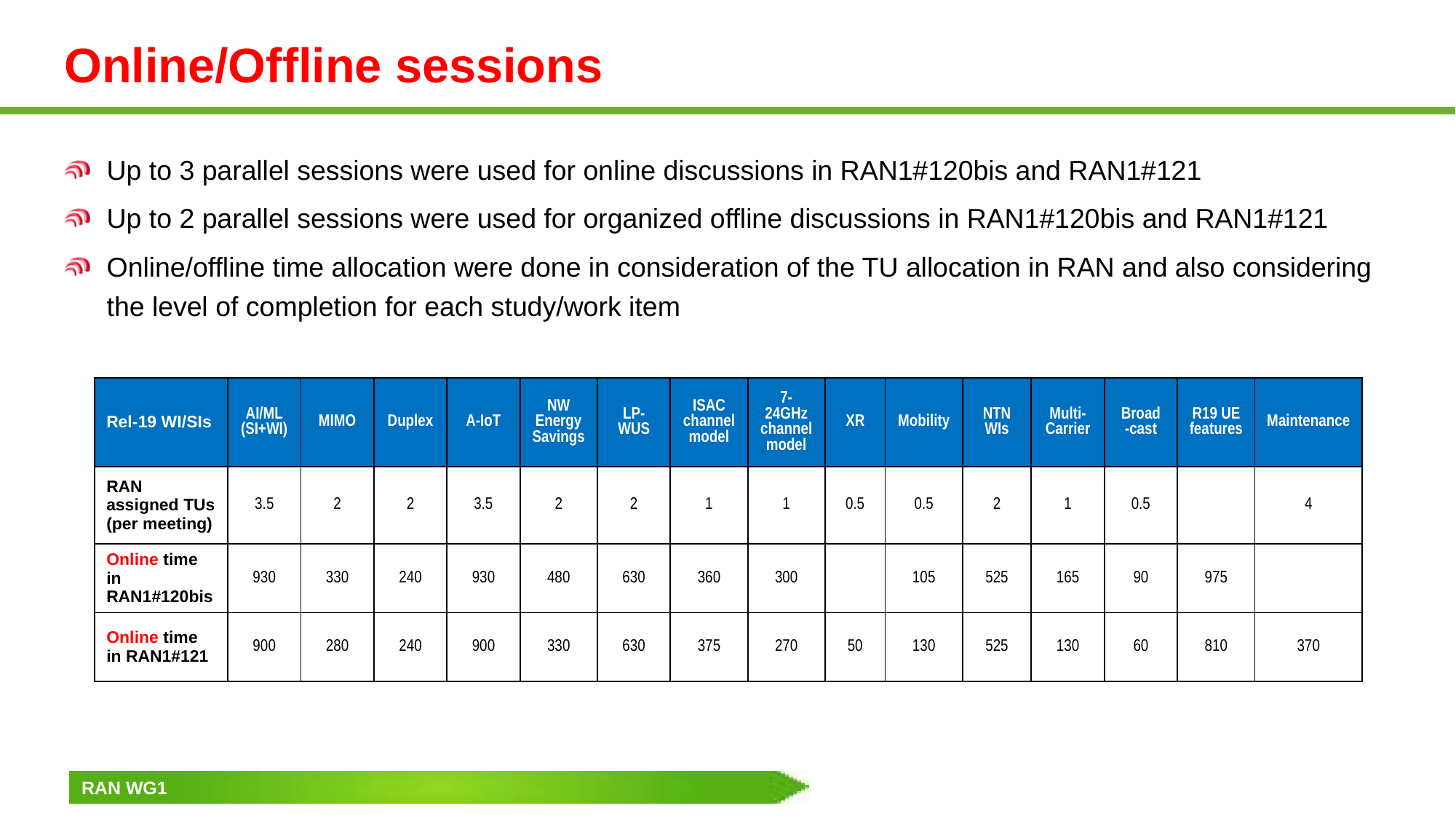

# Online/Offline sessions
Up to 3 parallel sessions were used for online discussions in RAN1#120bis and RAN1#121
Up to 2 parallel sessions were used for organized offline discussions in RAN1#120bis and RAN1#121
Online/offline time allocation were done in consideration of the TU allocation in RAN and also considering the level of completion for each study/work item

| Rel-19 WI/SIs | AI/ML (SI+WI) | MIMO | Duplex | A-IoT | NW Energy Savings | LP-WUS | ISAC channel model | 7-24GHz channel model | XR | Mobility | NTN WIs | Multi-Carrier | Broad -cast | R19 UE features | Maintenance |
| --- | --- | --- | --- | --- | --- | --- | --- | --- | --- | --- | --- | --- | --- | --- | --- |
| RAN assigned TUs (per meeting) | 3.5 | 2 | 2 | 3.5 | 2 | 2 | 1 | 1 | 0.5 | 0.5 | 2 | 1 | 0.5 |  | 4 |
| Online time in RAN1#120bis | 930 | 330 | 240 | 930 | 480 | 630 | 360 | 300 |  | 105 | 525 | 165 | 90 | 975 |  |
| Online time in RAN1#121 | 900 | 280 | 240 | 900 | 330 | 630 | 375 | 270 | 50 | 130 | 525 | 130 | 60 | 810 | 370 |